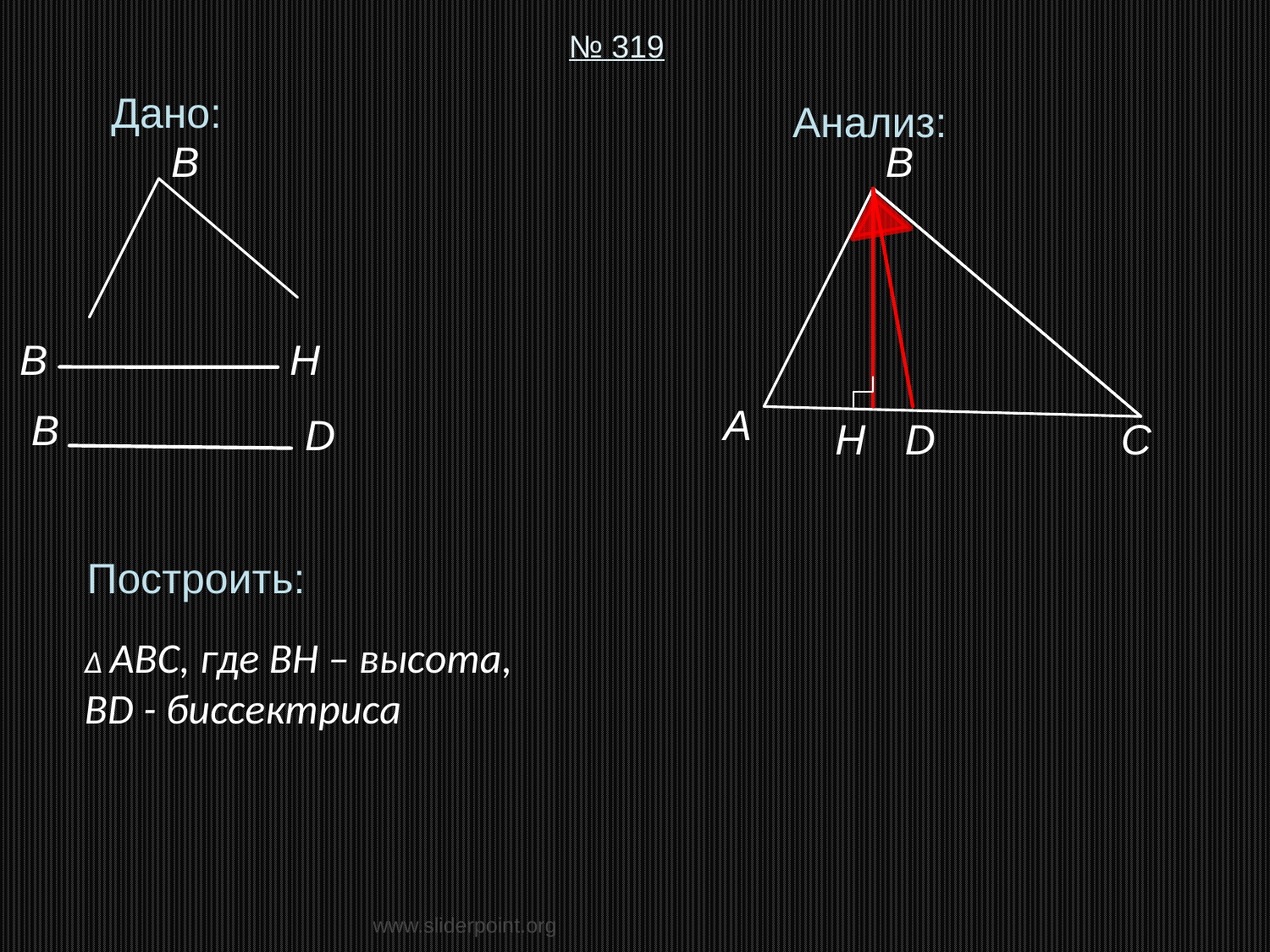

№ 319
Дано:
Анализ:
B
B

B
H
A
B
D
H
D
C
Построить:
∆ ABC, где BH – высота,
BD - биссектриса
www.sliderpoint.org